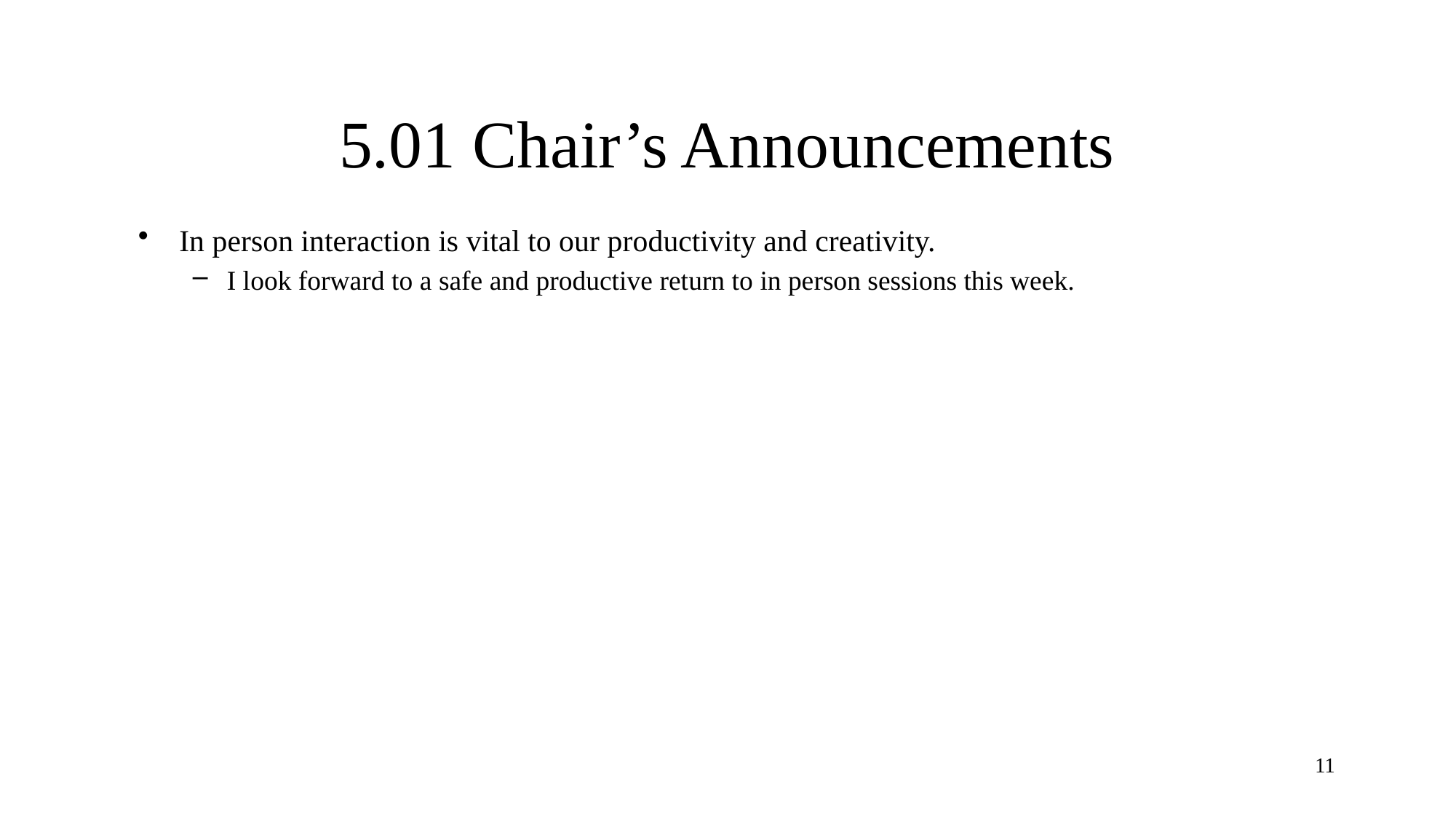

# 5.01 Chair’s Announcements
In person interaction is vital to our productivity and creativity.
I look forward to a safe and productive return to in person sessions this week.

11